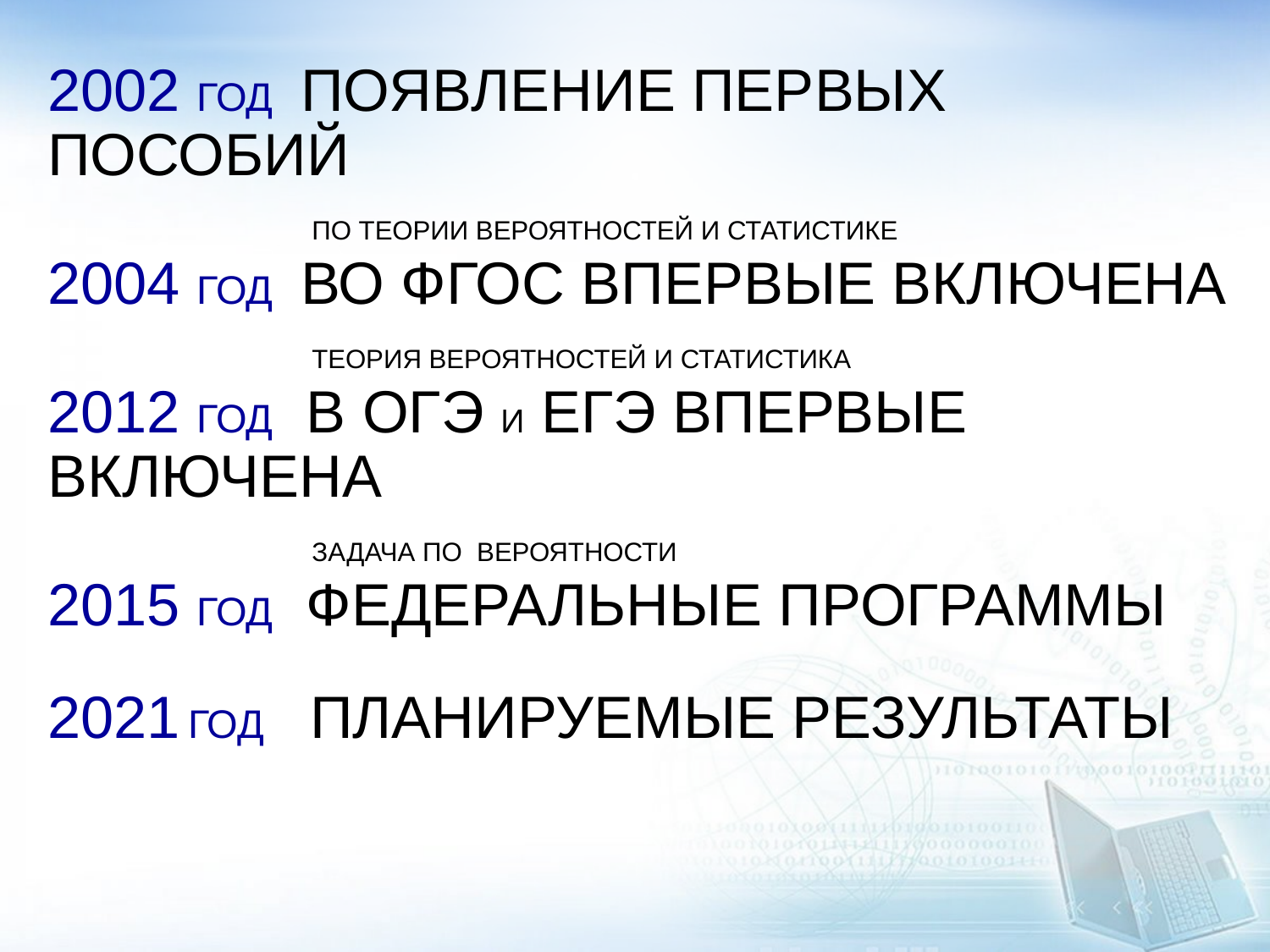

# 2002 год  появление первых пособий по теории вероятностей и статистике 2004 год  во ФГОС впервые включена теория вероятностей и статистика 2012 год  в ОГЭ и ЕГЭ впервые включена задача по  вероятности 2015 год   ФЕДеральные программы 2021 год         планируемые результаты